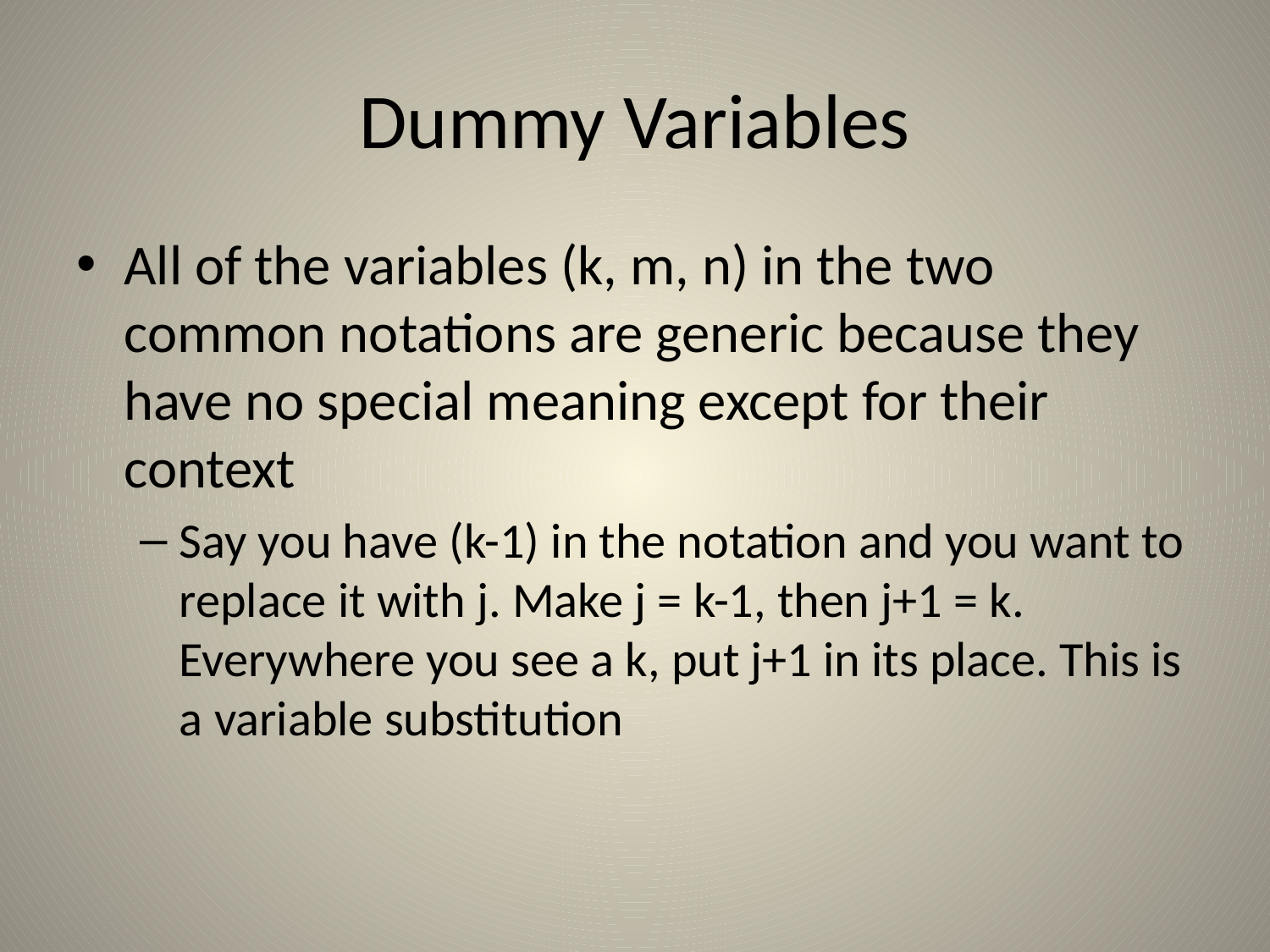

# Dummy Variables
All of the variables (k, m, n) in the two common notations are generic because they have no special meaning except for their context
Say you have (k-1) in the notation and you want to replace it with j. Make j = k-1, then j+1 = k. Everywhere you see a k, put j+1 in its place. This is a variable substitution